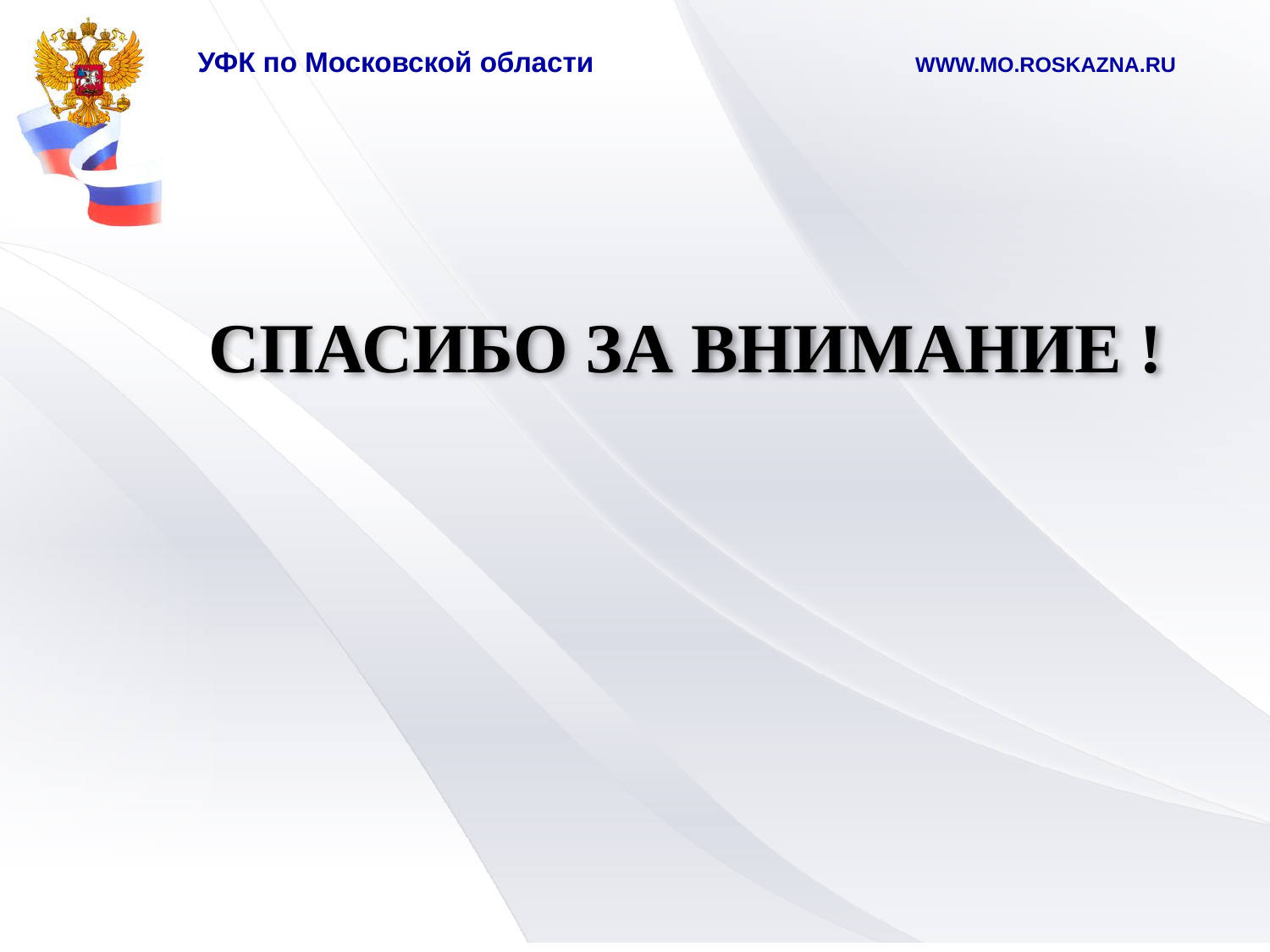

# УФК по Московской области                                         WWW.MO.ROSKAZNA.RU
   СПАСИБО ЗА ВНИМАНИЕ !